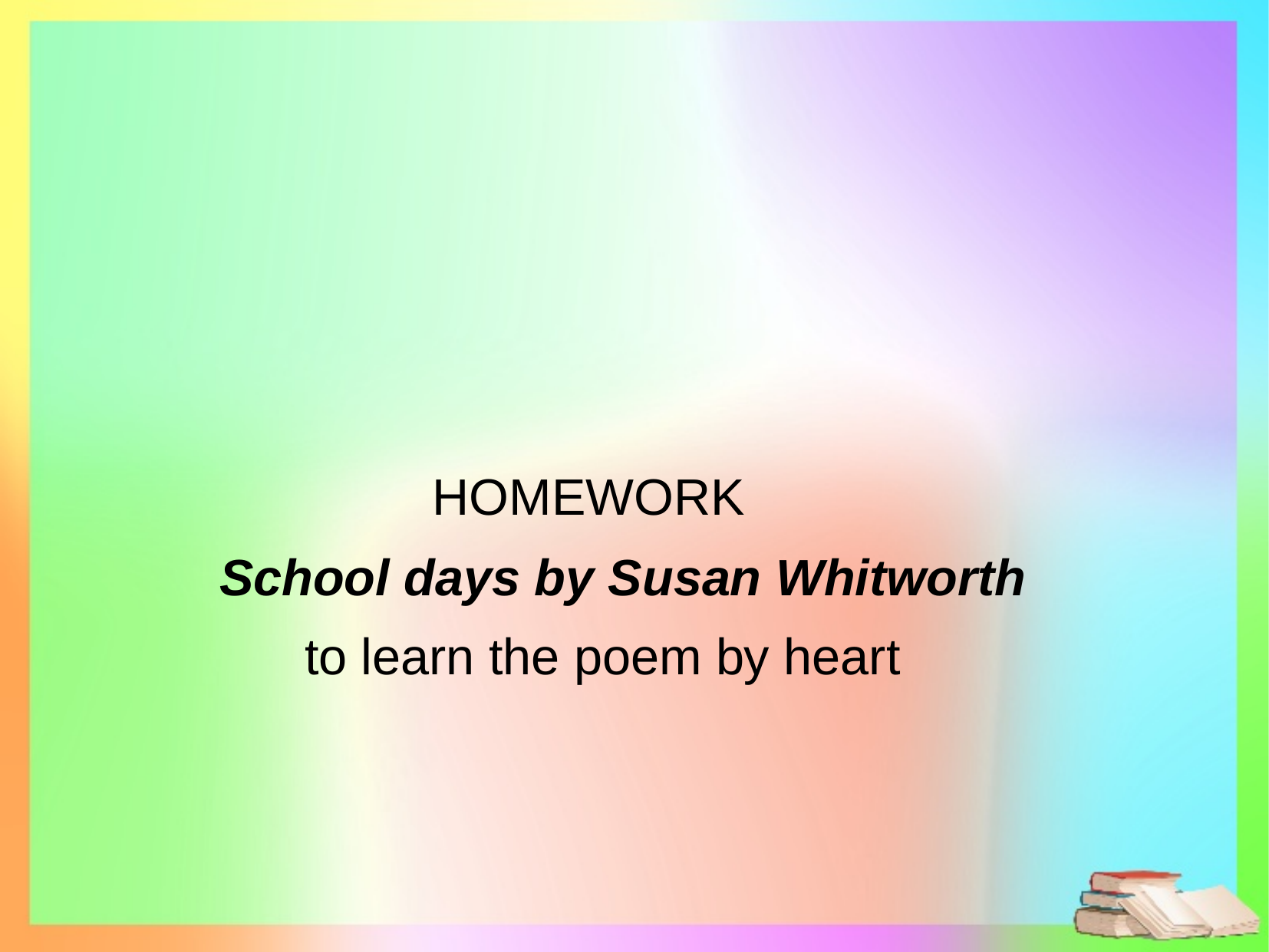

#

                          HOMEWORK
           School days by Susan Whitworth
                 to learn the poem by heart